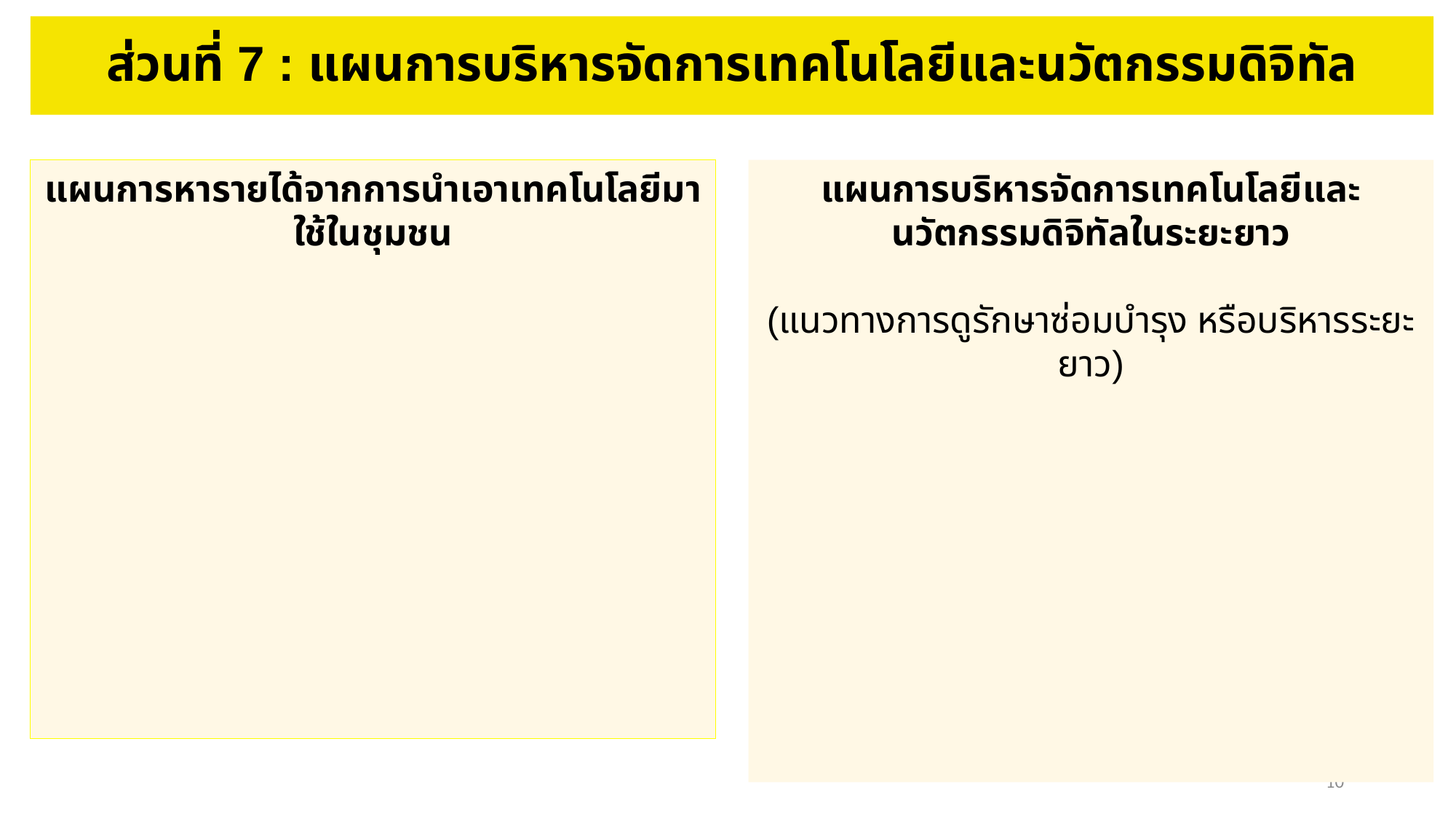

# ส่วนที่ 7 : แผนการบริหารจัดการเทคโนโลยีและนวัตกรรมดิจิทัล
แผนการบริหารจัดการเทคโนโลยีและนวัตกรรมดิจิทัลในระยะยาว
(แนวทางการดูรักษาซ่อมบำรุง หรือบริหารระยะยาว)

แผนการหารายได้จากการนำเอาเทคโนโลยีมาใช้ในชุมชน

10